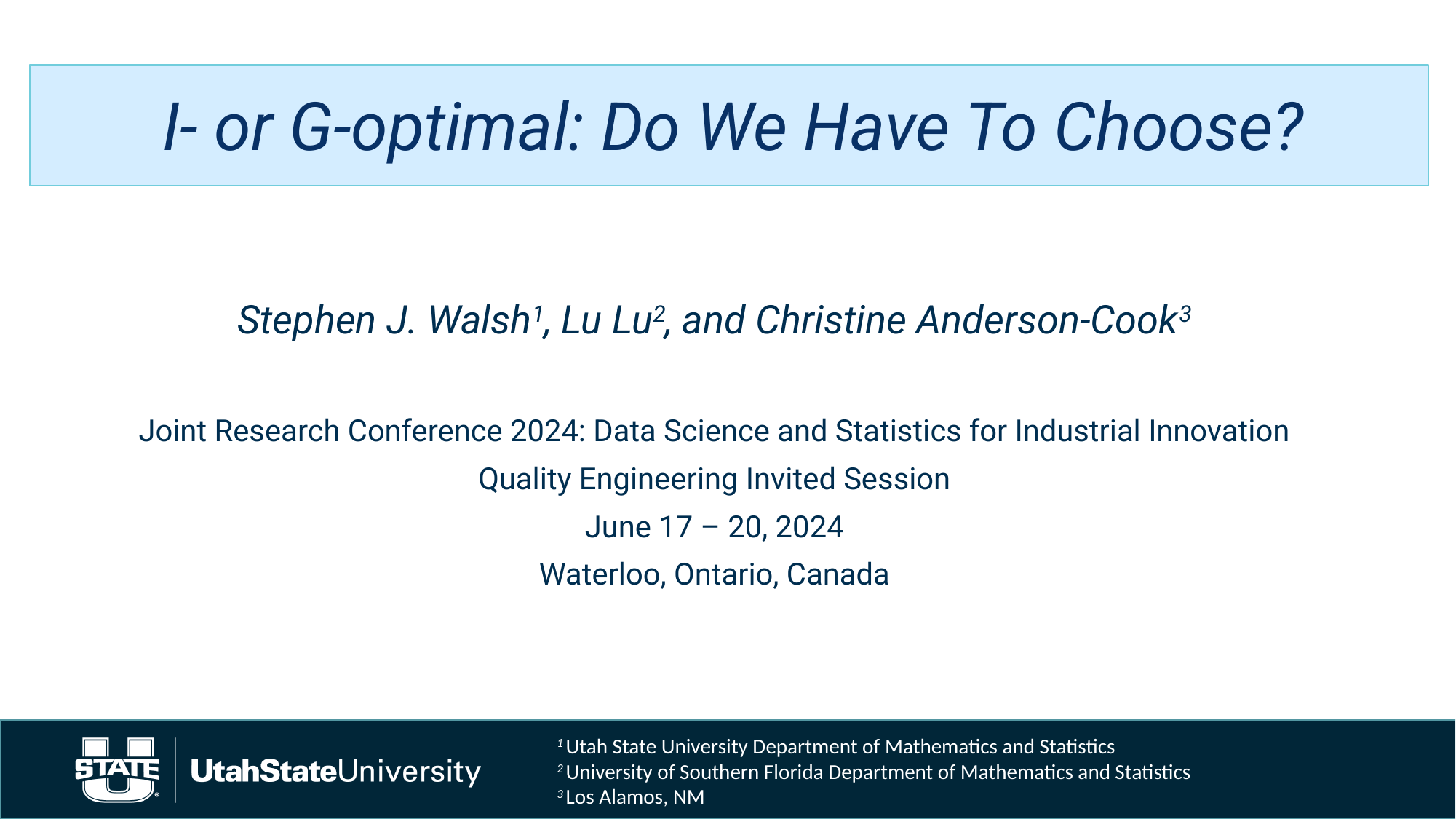

# I- or G-optimal: Do We Have To Choose?
Stephen J. Walsh1, Lu Lu2, and Christine Anderson-Cook3

Joint Research Conference 2024: Data Science and Statistics for Industrial Innovation
Quality Engineering Invited Session
June 17 – 20, 2024
Waterloo, Ontario, Canada
1 Utah State University Department of Mathematics and Statistics
2 University of Southern Florida Department of Mathematics and Statistics
3 Los Alamos, NM